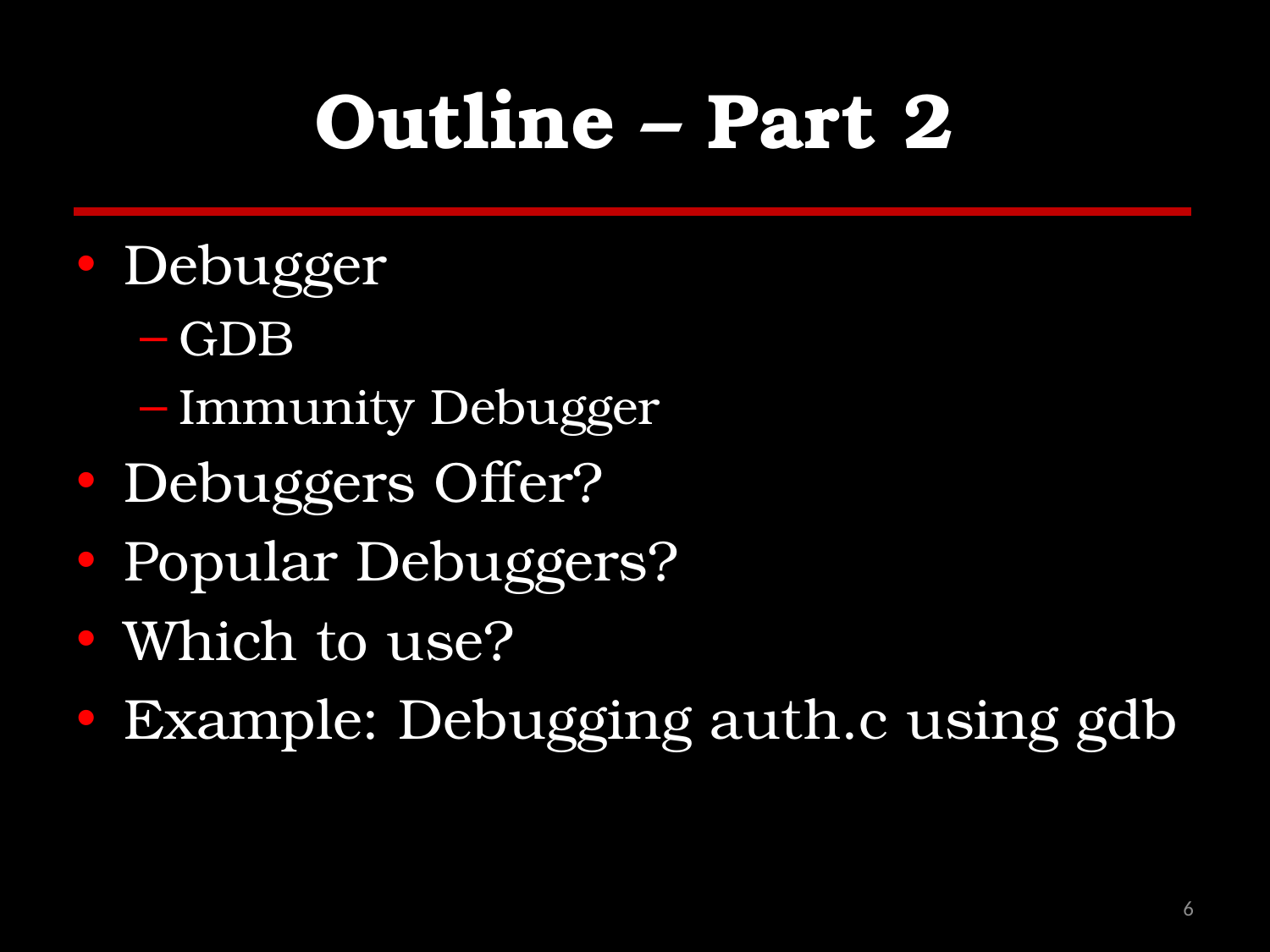

# Outline – Part 2
Debugger
GDB
Immunity Debugger
Debuggers Offer?
Popular Debuggers?
Which to use?
Example: Debugging auth.c using gdb

6